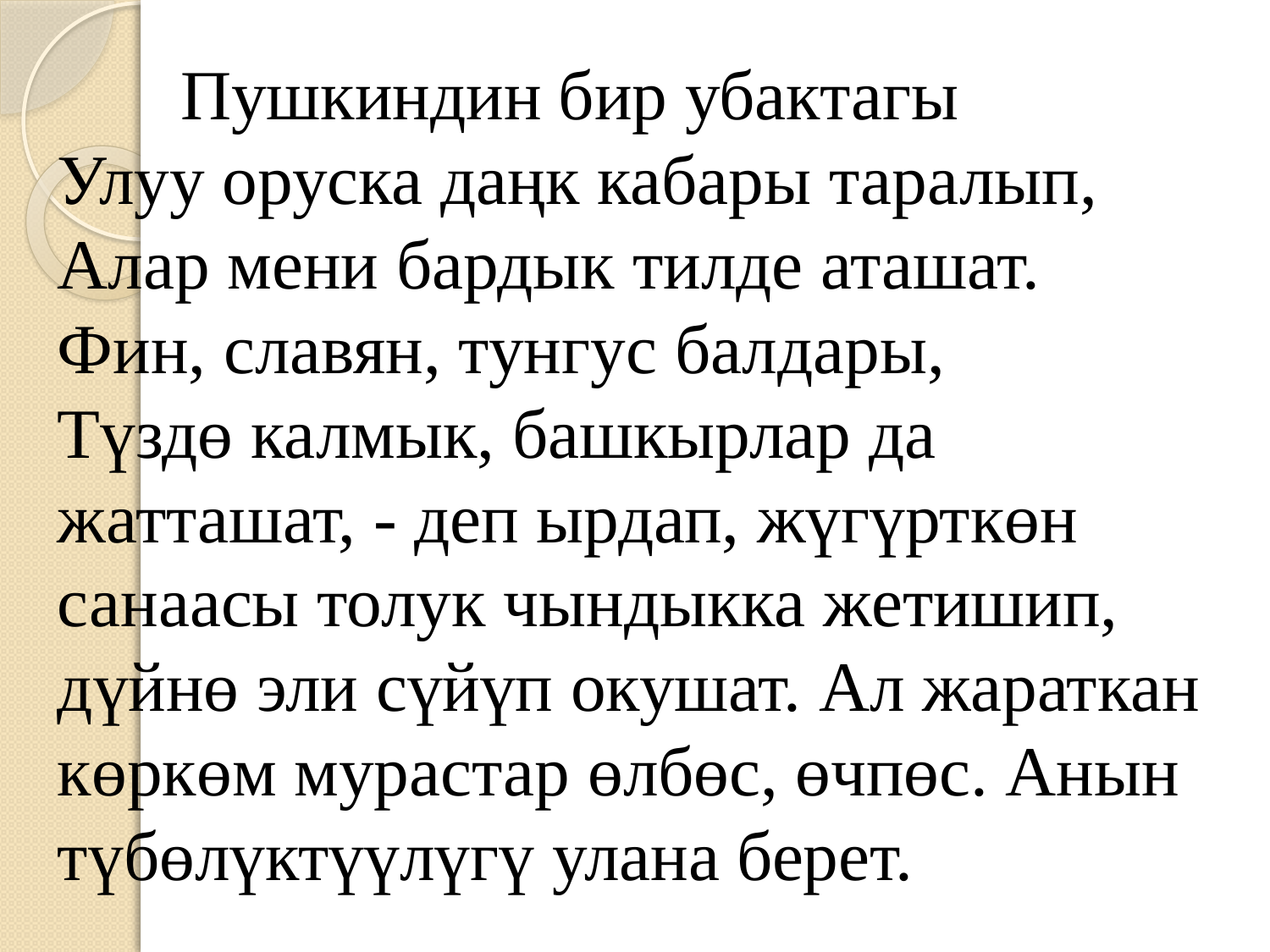

# Пушкиндин бир убактагы Улуу оруска даңк кабары таралып, Алар мени бардык тилде аташат. Фин, славян, тунгус балдары, Түздө калмык, башкырлар да жатташат, - деп ырдап, жүгүрткөн санаасы толук чындыкка жетишип, дүйнө эли сүйүп окушат. Ал жараткан көркөм мурастар өлбөс, өчпөс. Анын түбөлүктүүлүгү улана берет.